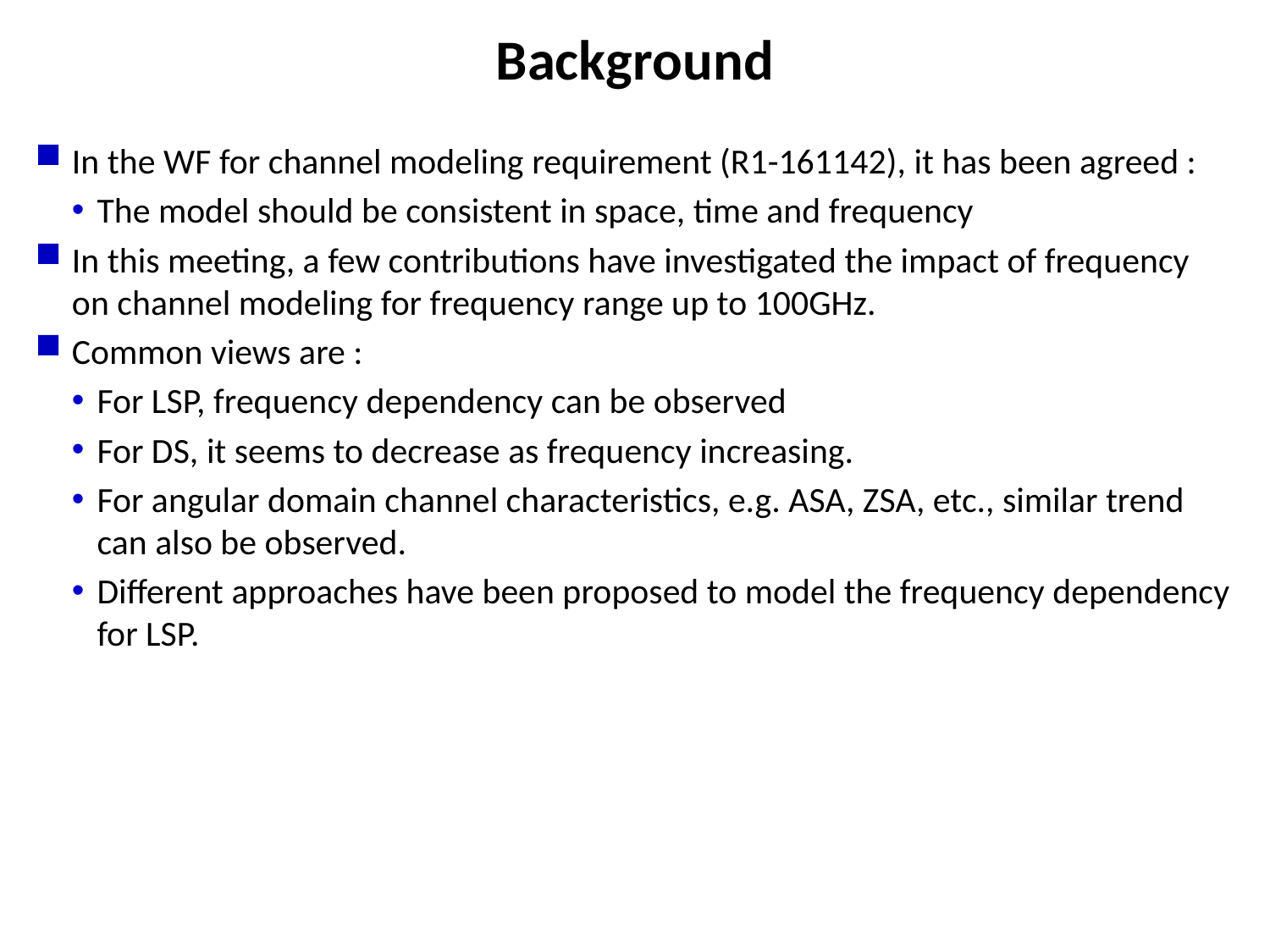

# Background
In the WF for channel modeling requirement (R1-161142), it has been agreed :
The model should be consistent in space, time and frequency
In this meeting, a few contributions have investigated the impact of frequency on channel modeling for frequency range up to 100GHz.
Common views are :
For LSP, frequency dependency can be observed
For DS, it seems to decrease as frequency increasing.
For angular domain channel characteristics, e.g. ASA, ZSA, etc., similar trend can also be observed.
Different approaches have been proposed to model the frequency dependency for LSP.